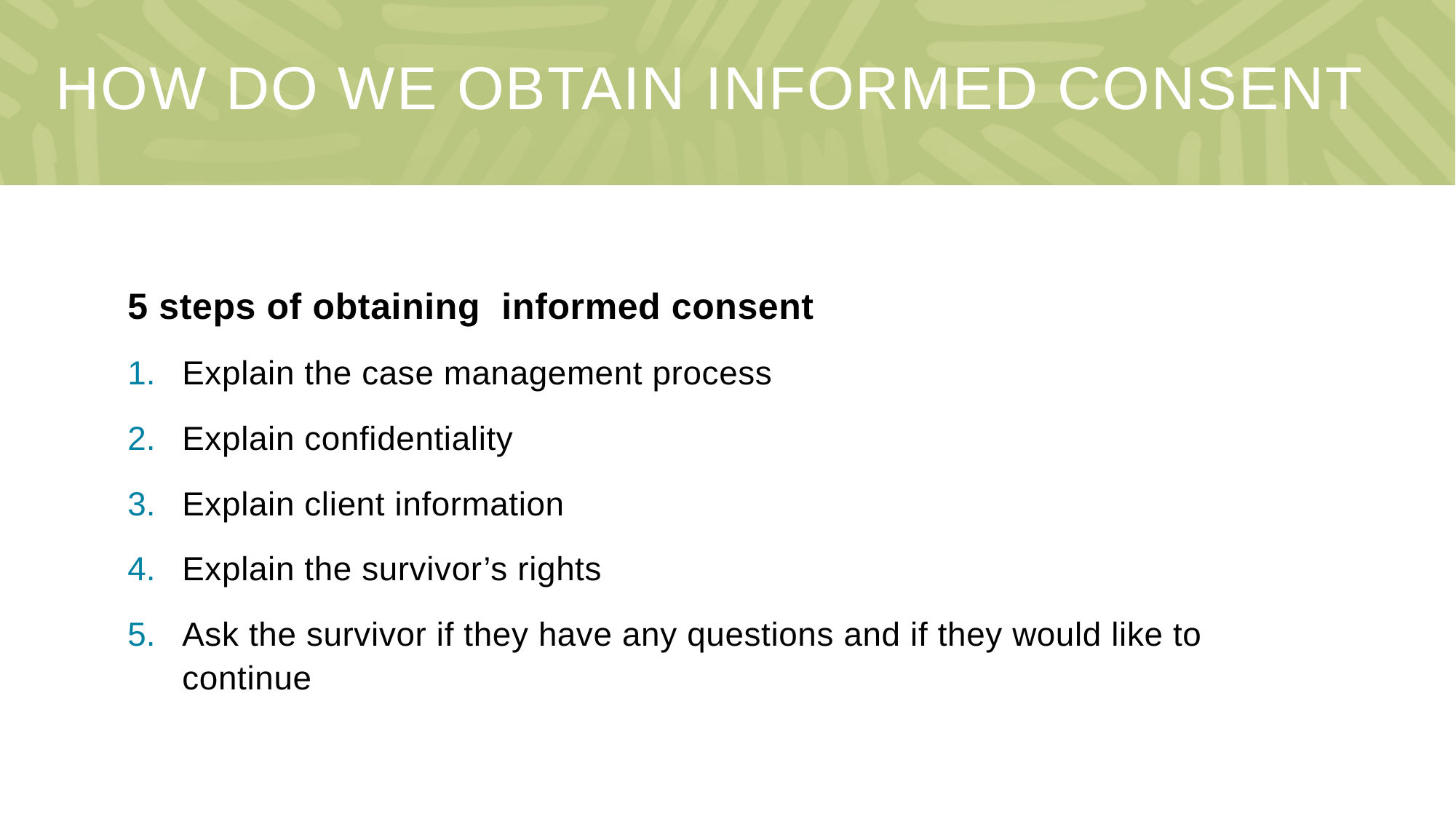

# How do we obtain informed consent
5 steps of obtaining  informed consent
Explain the case management process
Explain confidentiality
Explain client information
Explain the survivor’s rights
Ask the survivor if they have any questions and if they would like to continue